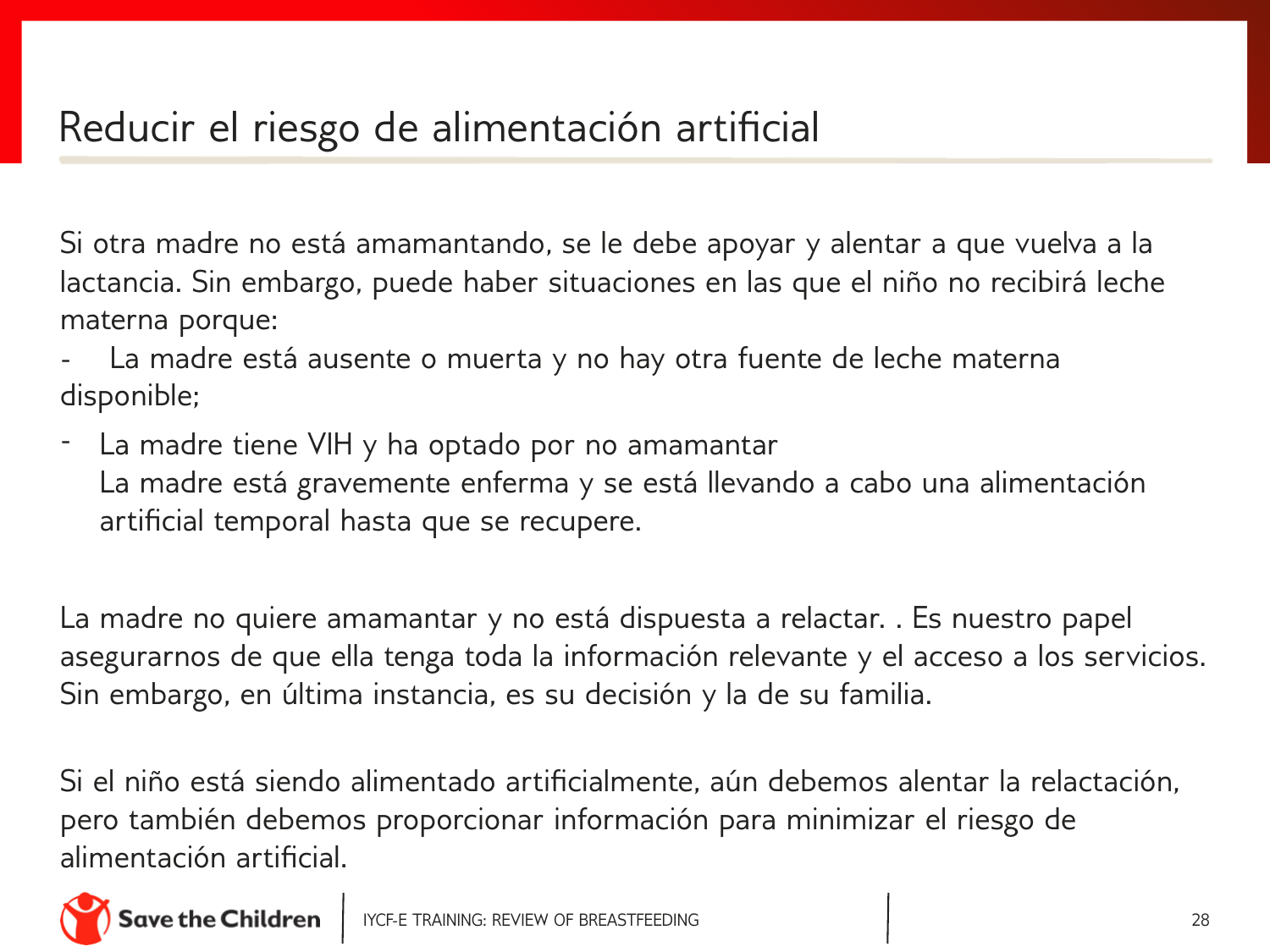

Reducir el riesgo de alimentación artificial
Si otra madre no está amamantando, se le debe apoyar y alentar a que vuelva a la lactancia. Sin embargo, puede haber situaciones en las que el niño no recibirá leche materna porque:
-    La madre está ausente o muerta y no hay otra fuente de leche materna disponible;
La madre tiene VIH y ha optado por no amamantar
La madre está gravemente enferma y se está llevando a cabo una alimentación artificial temporal hasta que se recupere.

La madre no quiere amamantar y no está dispuesta a relactar. . Es nuestro papel asegurarnos de que ella tenga toda la información relevante y el acceso a los servicios. Sin embargo, en última instancia, es su decisión y la de su familia.
Si el niño está siendo alimentado artificialmente, aún debemos alentar la relactación, pero también debemos proporcionar información para minimizar el riesgo de alimentación artificial.
IYCF-E TRAINING: REVIEW OF BREASTFEEDING
28